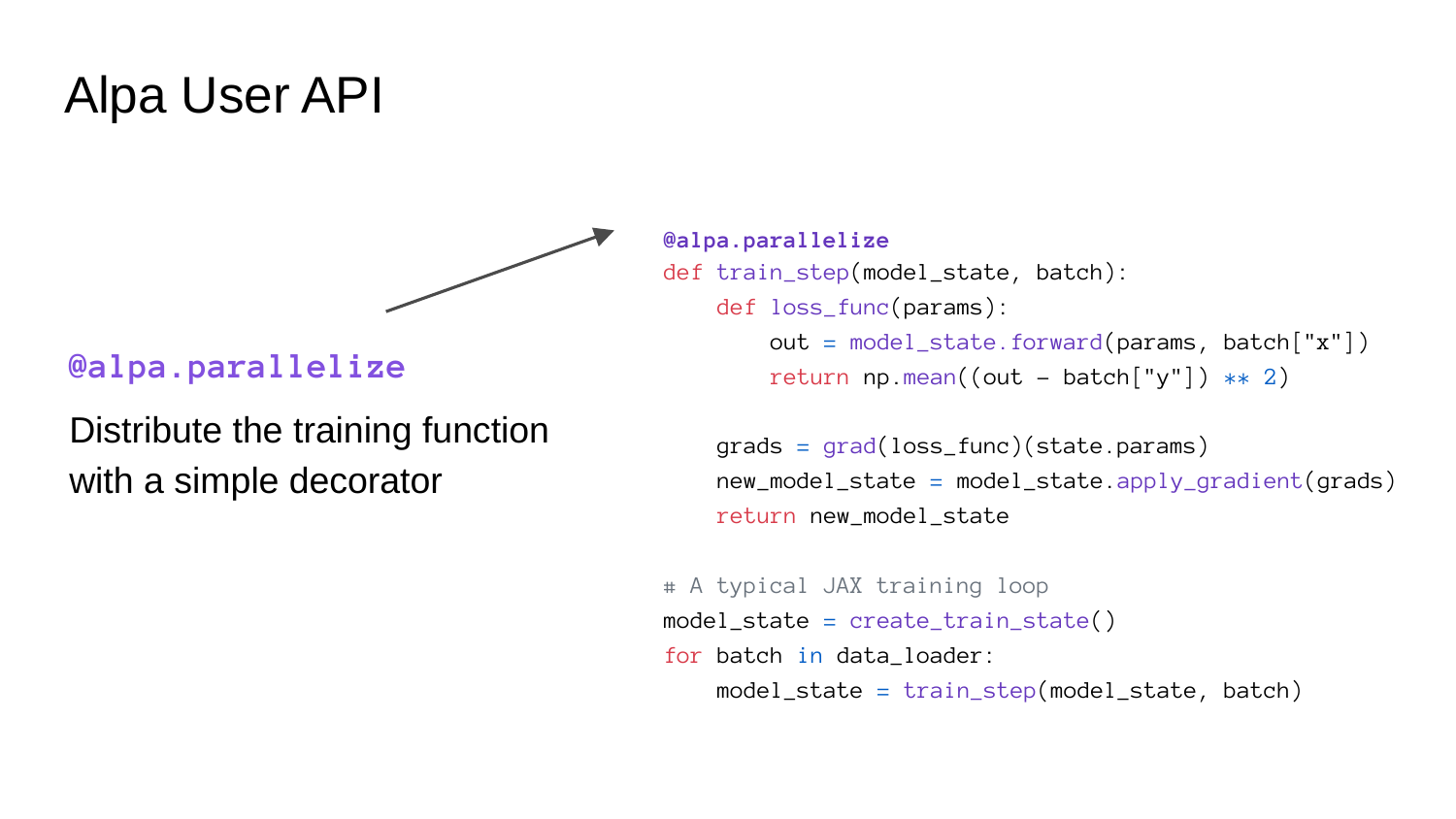

# Alpa User API
@alpa.parallelize
@alpa.parallelize

Distribute the training function
with a simple decorator
def train_step(model_state, batch):
    def loss_func(params):
        out = model_state.forward(params, batch["x"])
        return np.mean((out - batch["y"]) ** 2)

    grads = grad(loss_func)(state.params)
    new_model_state = model_state.apply_gradient(grads)
    return new_model_state

# A typical JAX training loop
model_state = create_train_state()
for batch in data_loader:
    model_state = train_step(model_state, batch)